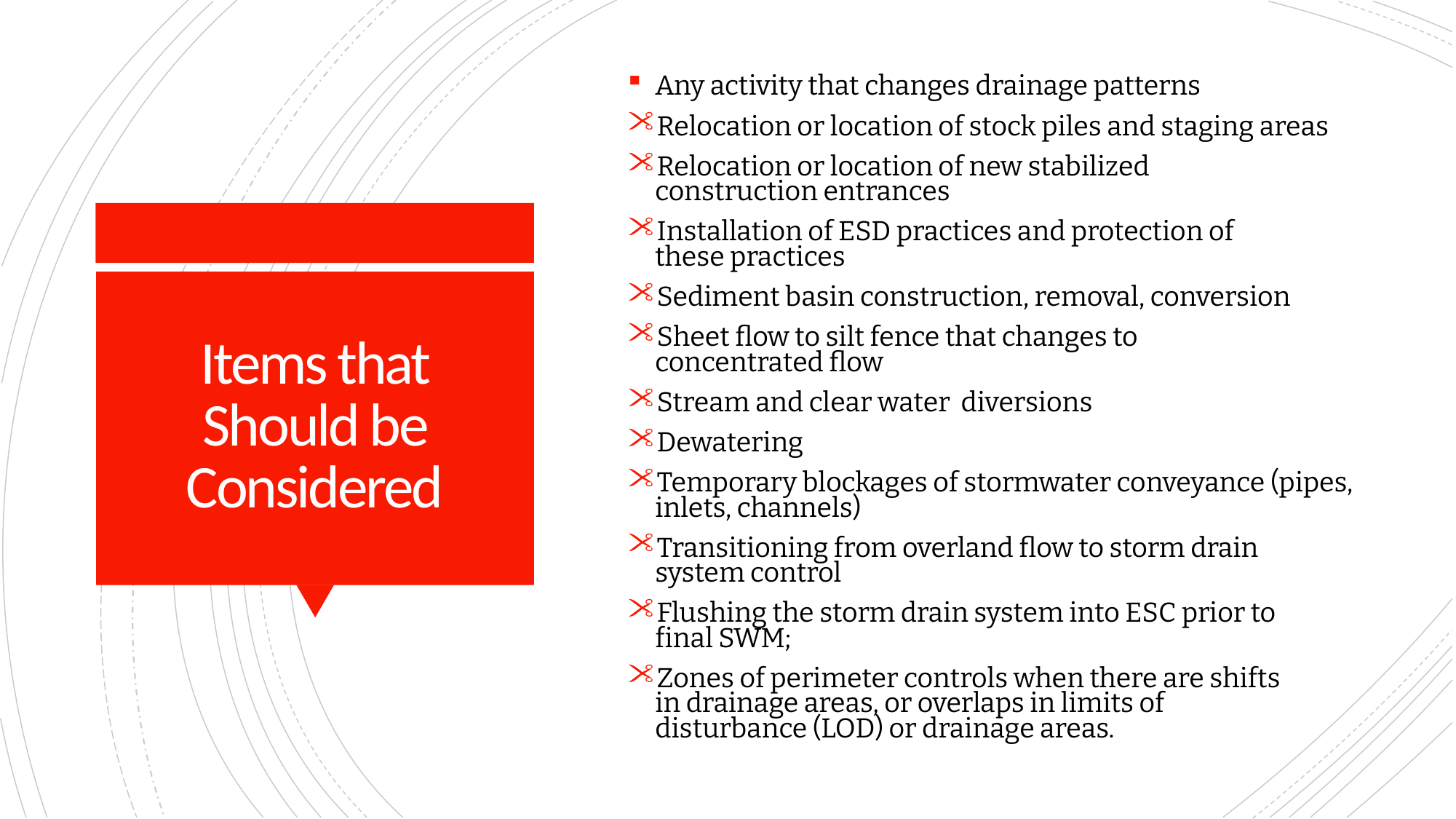

Any activity that changes drainage patterns​
Relocation or location of stock piles and staging areas​
Relocation or location of new stabilized construction entrances​
Installation of ESD practices and protection of these practices​
Sediment basin construction, removal, conversion​
Sheet flow to silt fence that changes to concentrated flow​
Stream and clear water  diversions​
Dewatering​
Temporary blockages of stormwater conveyance (pipes, inlets, channels)​
Transitioning from overland flow to storm drain system control​
Flushing the storm drain system into ESC prior to final SWM;​
Zones of perimeter controls when there are shifts in drainage areas, or overlaps in limits of disturbance (LOD) or drainage areas.​
# Items that Should be Considered